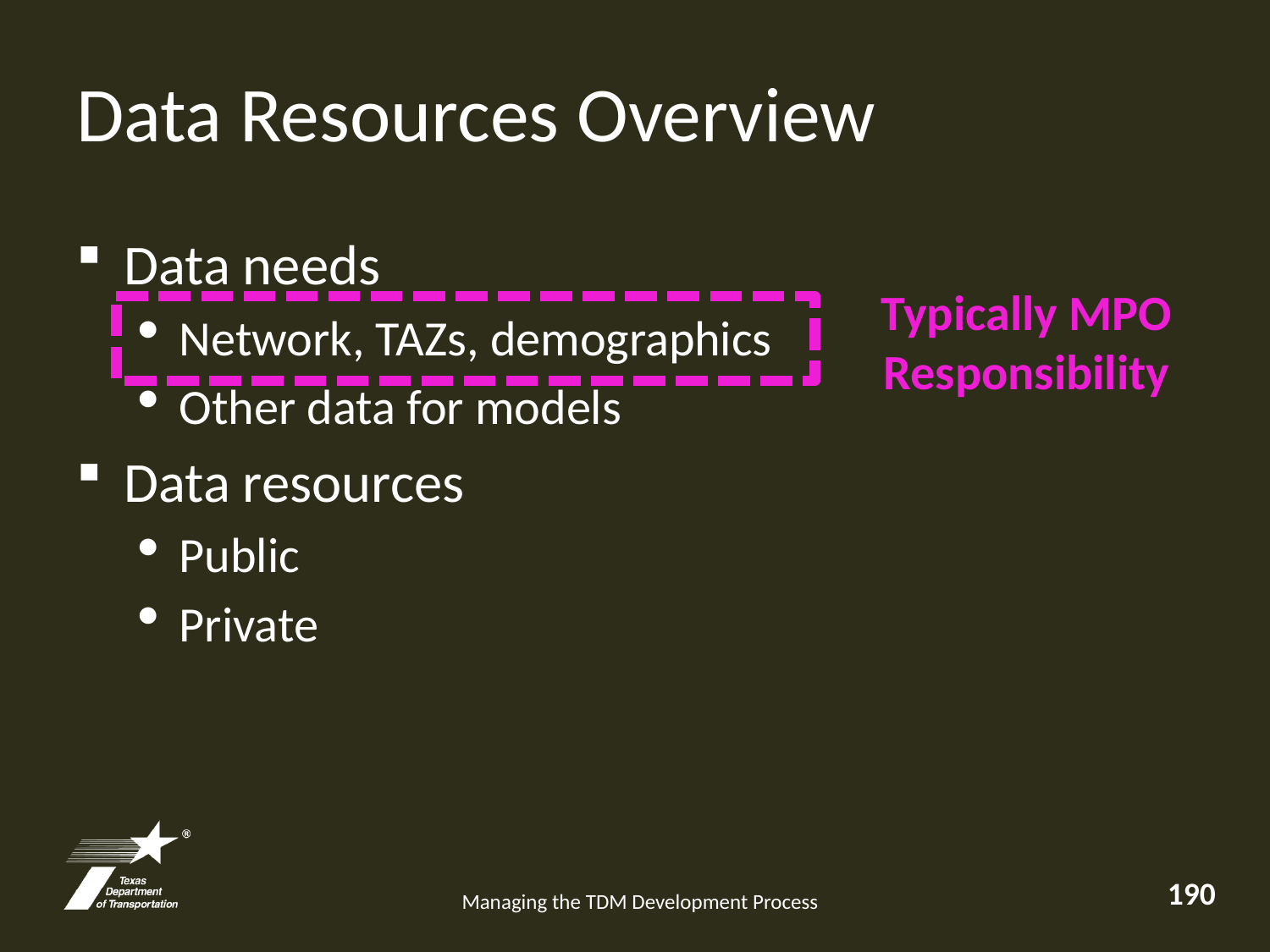

# Data Resources Overview
Data needs
Network, TAZs, demographics
Other data for models
Data resources
Public
Private
Typically MPO Responsibility